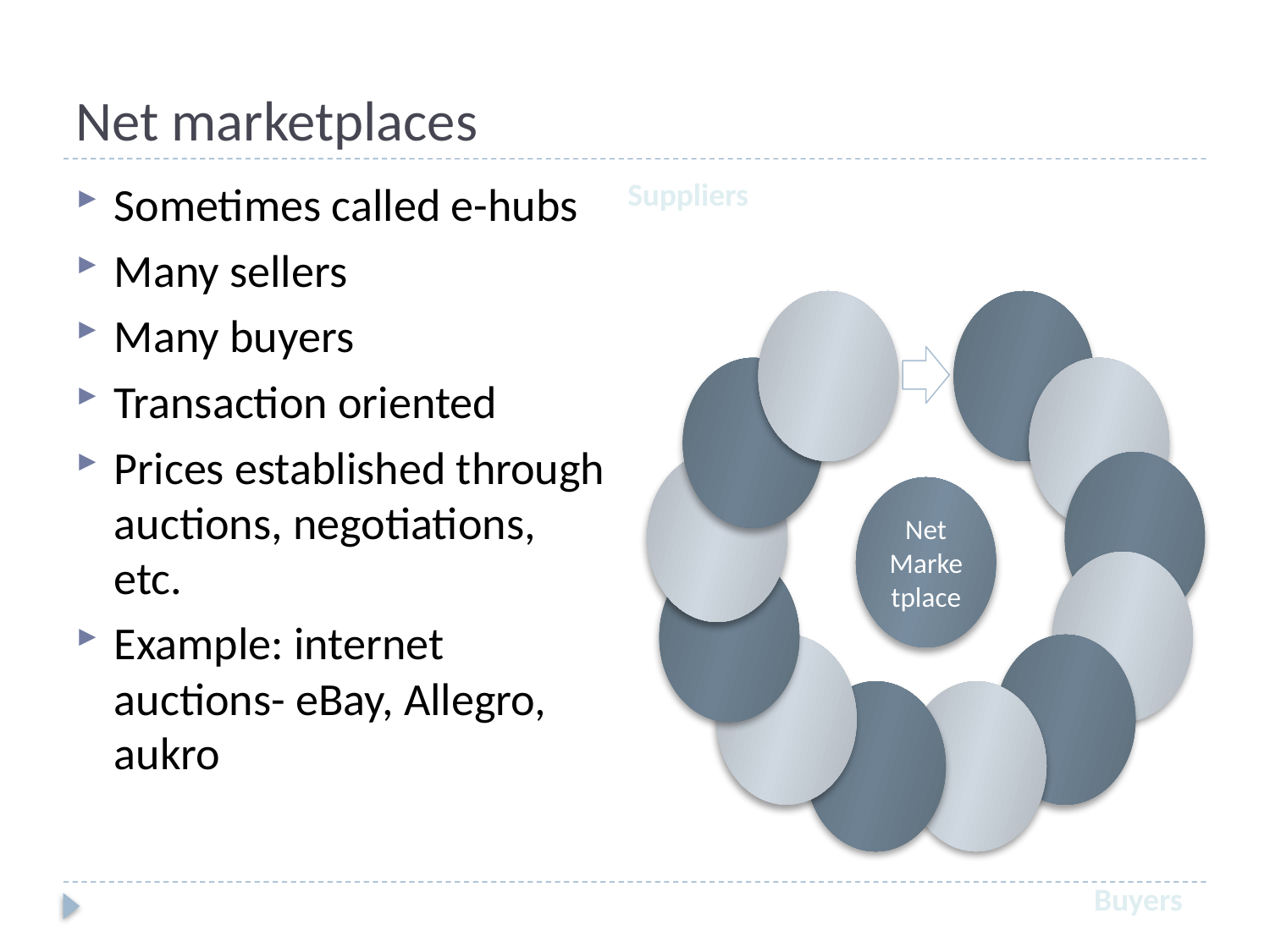

# Net marketplaces
Suppliers
Sometimes called e-hubs
Many sellers
Many buyers
Transaction oriented
Prices established through auctions, negotiations, etc.
Example: internet auctions- eBay, Allegro, aukro

Net Marketplace
Buyers